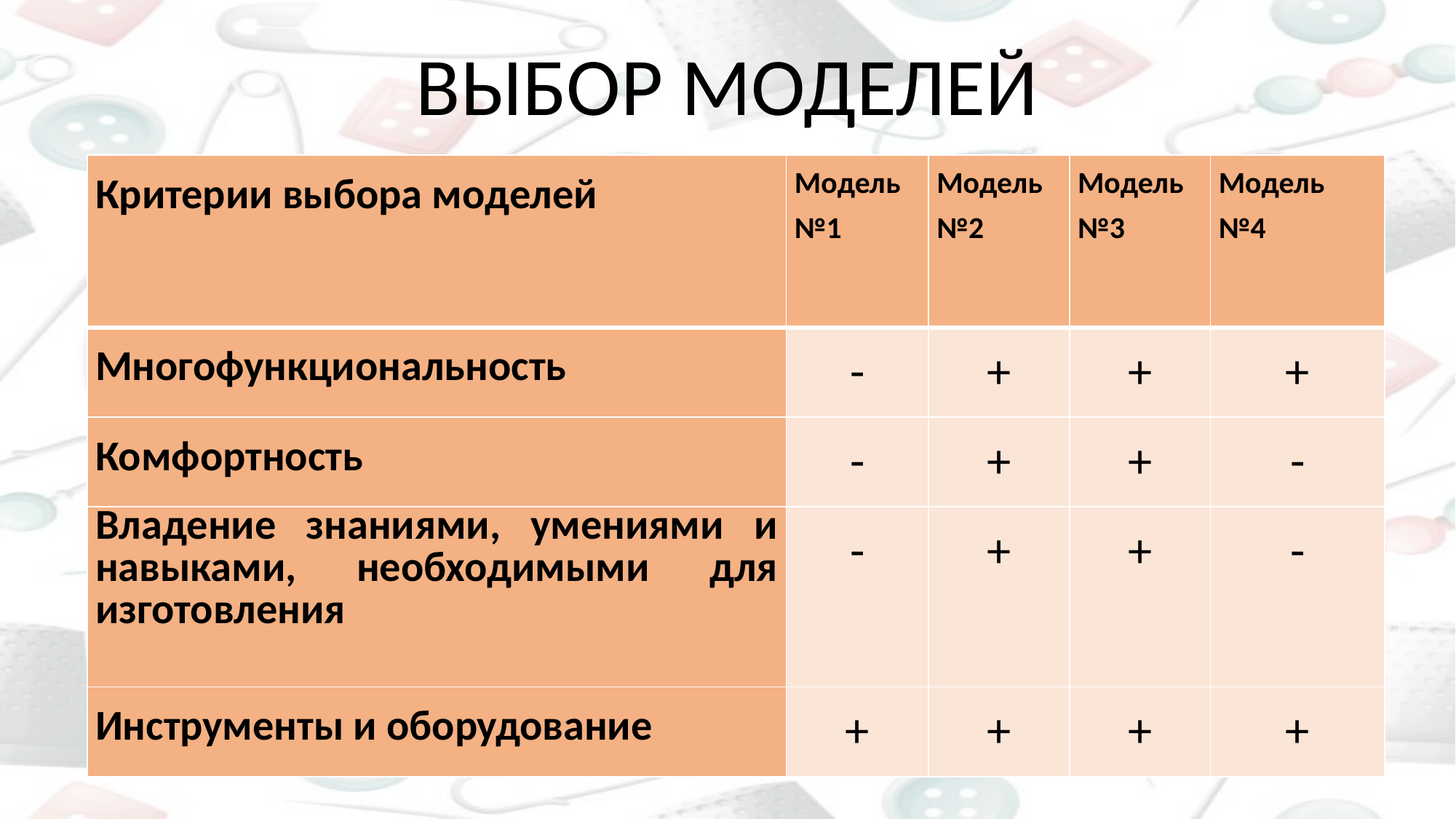

# ВЫБОР МОДЕЛЕЙ

| Критерии выбора моделей | Модель №1 | Модель №2 | Модель №3 | Модель №4 |
| --- | --- | --- | --- | --- |
| Многофункциональность | - | + | + | + |
| Комфортность | - | + | + | - |
| Владение знаниями, умениями и навыками, необходимыми для изготовления | - | + | + | - |
| Инструменты и оборудование | + | + | + | + |